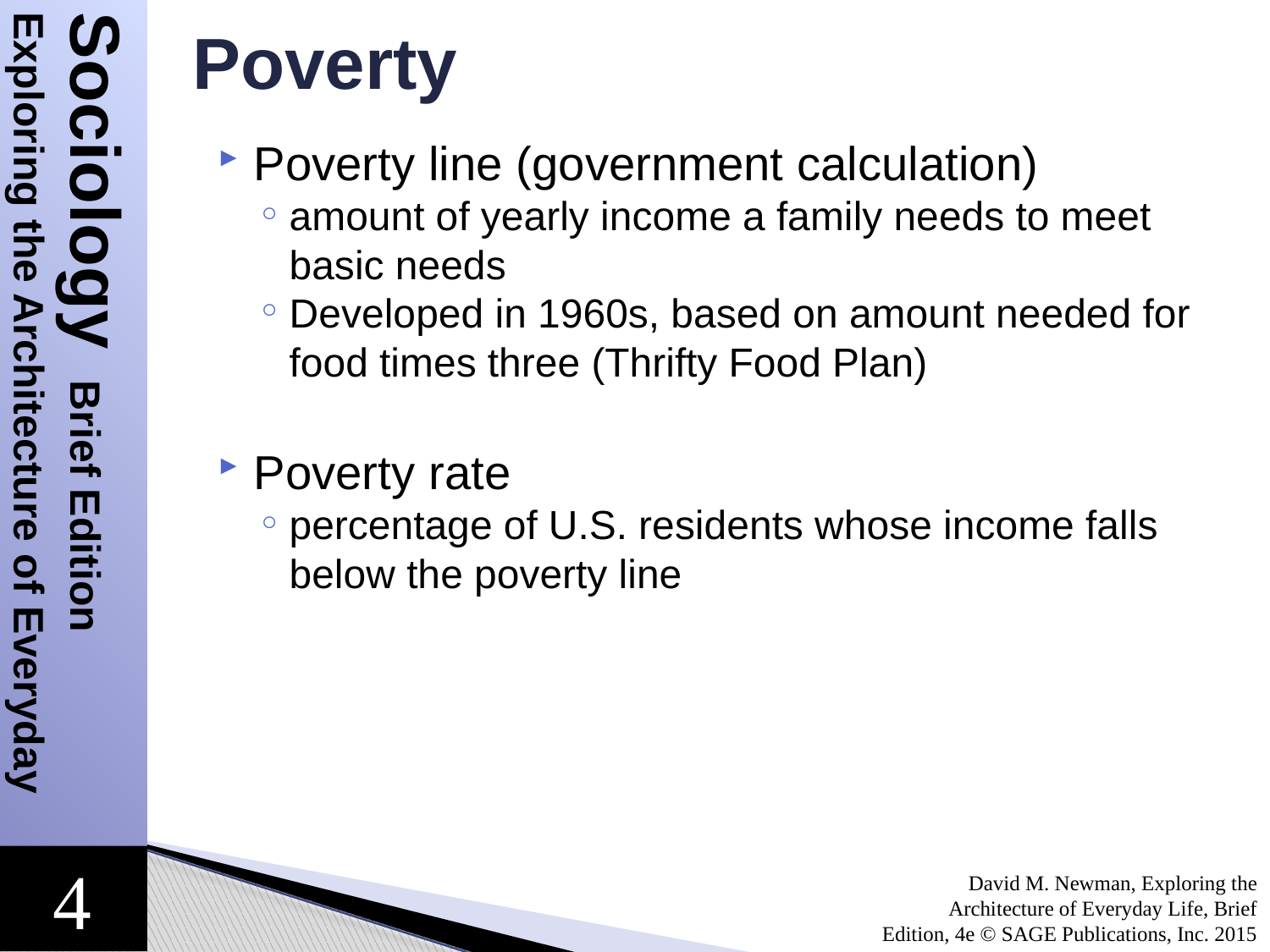

Poverty
Poverty line (government calculation)
amount of yearly income a family needs to meet basic needs
Developed in 1960s, based on amount needed for food times three (Thrifty Food Plan)

Poverty rate
percentage of U.S. residents whose income falls below the poverty line
David M. Newman, Exploring the Architecture of Everyday Life, Brief Edition, 4e © SAGE Publications, Inc. 2015